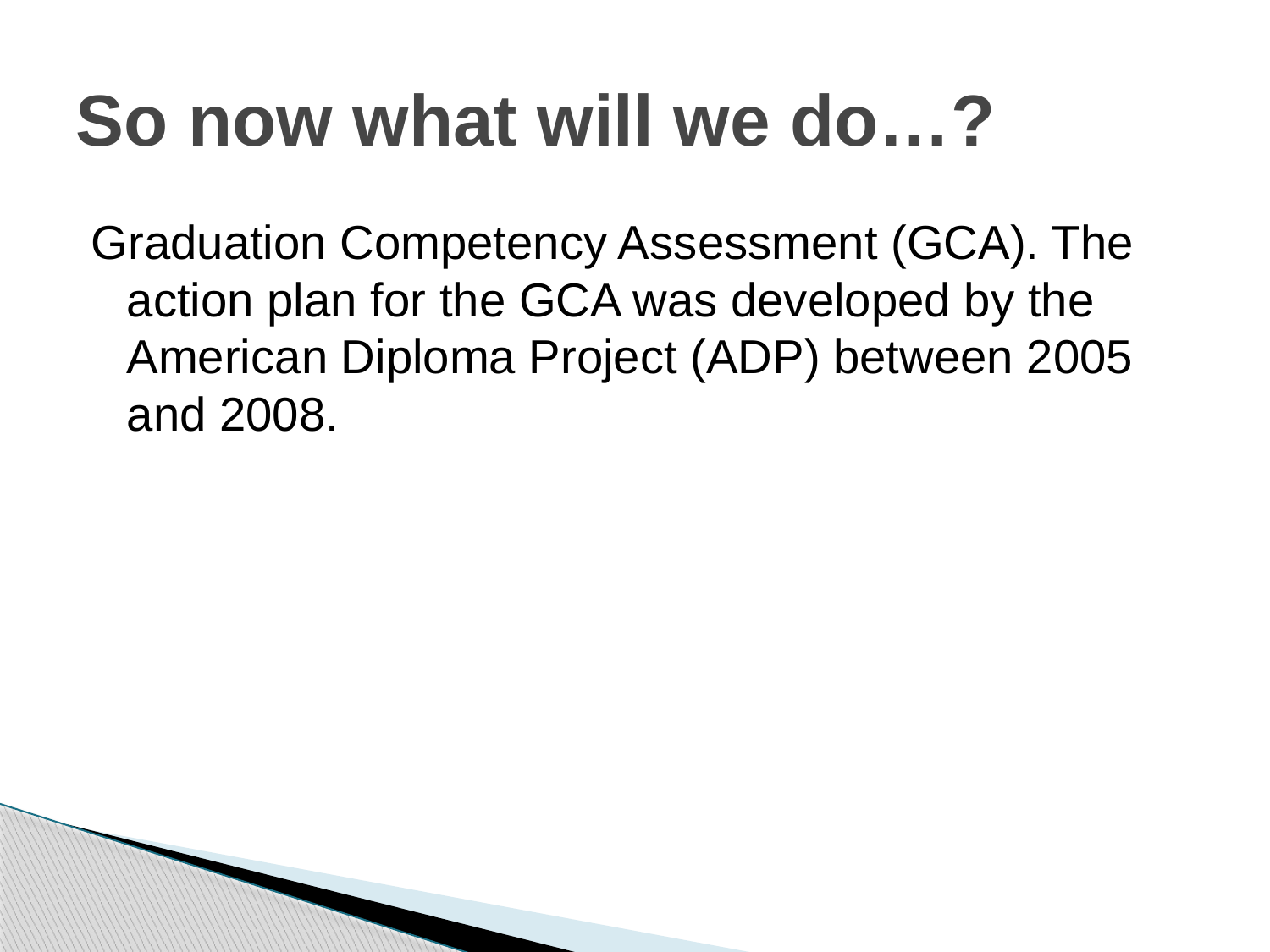

# So now what will we do…?
Graduation Competency Assessment (GCA). The action plan for the GCA was developed by the American Diploma Project (ADP) between 2005 and 2008.